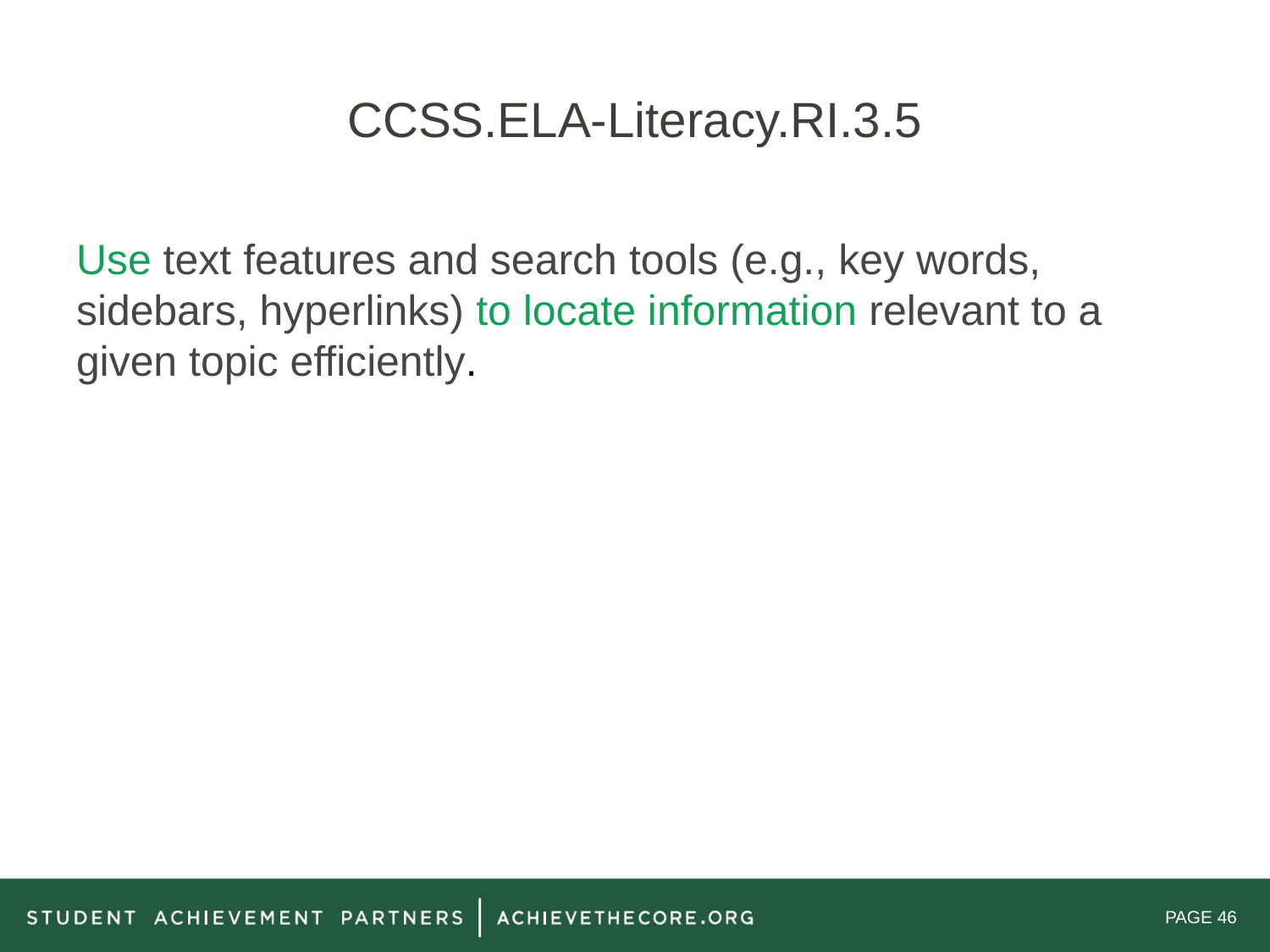

# CCSS.ELA-Literacy.RI.3.5
Use text features and search tools (e.g., key words, sidebars, hyperlinks) to locate information relevant to a given topic efficiently.